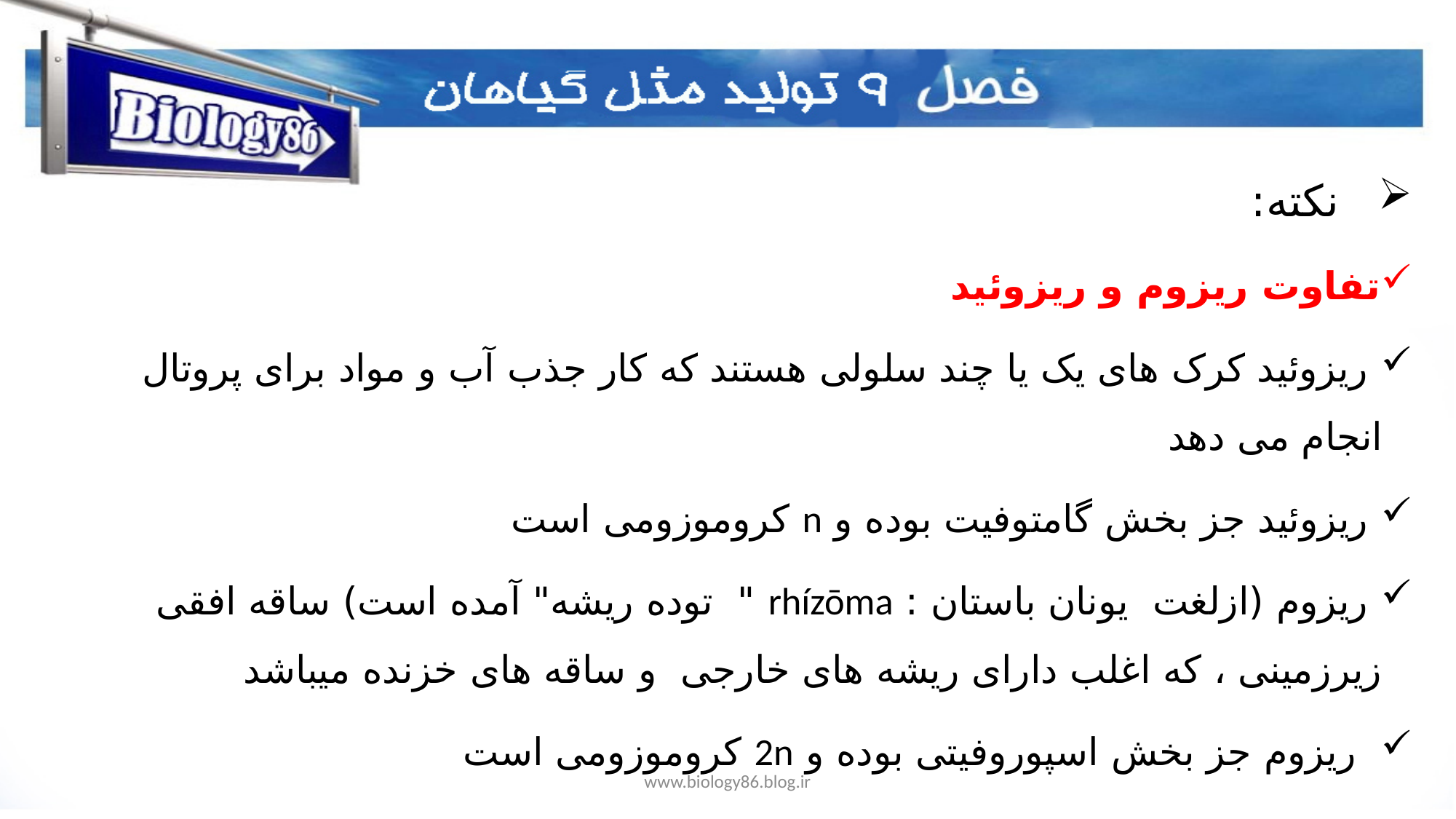

نکته:
تفاوت ریزوم و ریزوئید
 ریزوئید کرک های یک یا چند سلولی هستند که کار جذب آب و مواد برای پروتال انجام می دهد
 ریزوئید جز بخش گامتوفیت بوده و n کروموزومی است
 ریزوم (ازلغت  یونان باستان : rhízōma "  توده ریشه" آمده است) ساقه افقی زیرزمینی ، که اغلب دارای ریشه های خارجی  و ساقه های خزنده میباشد
  ریزوم جز بخش اسپوروفیتی بوده و 2n کروموزومی است

www.biology86.blog.ir